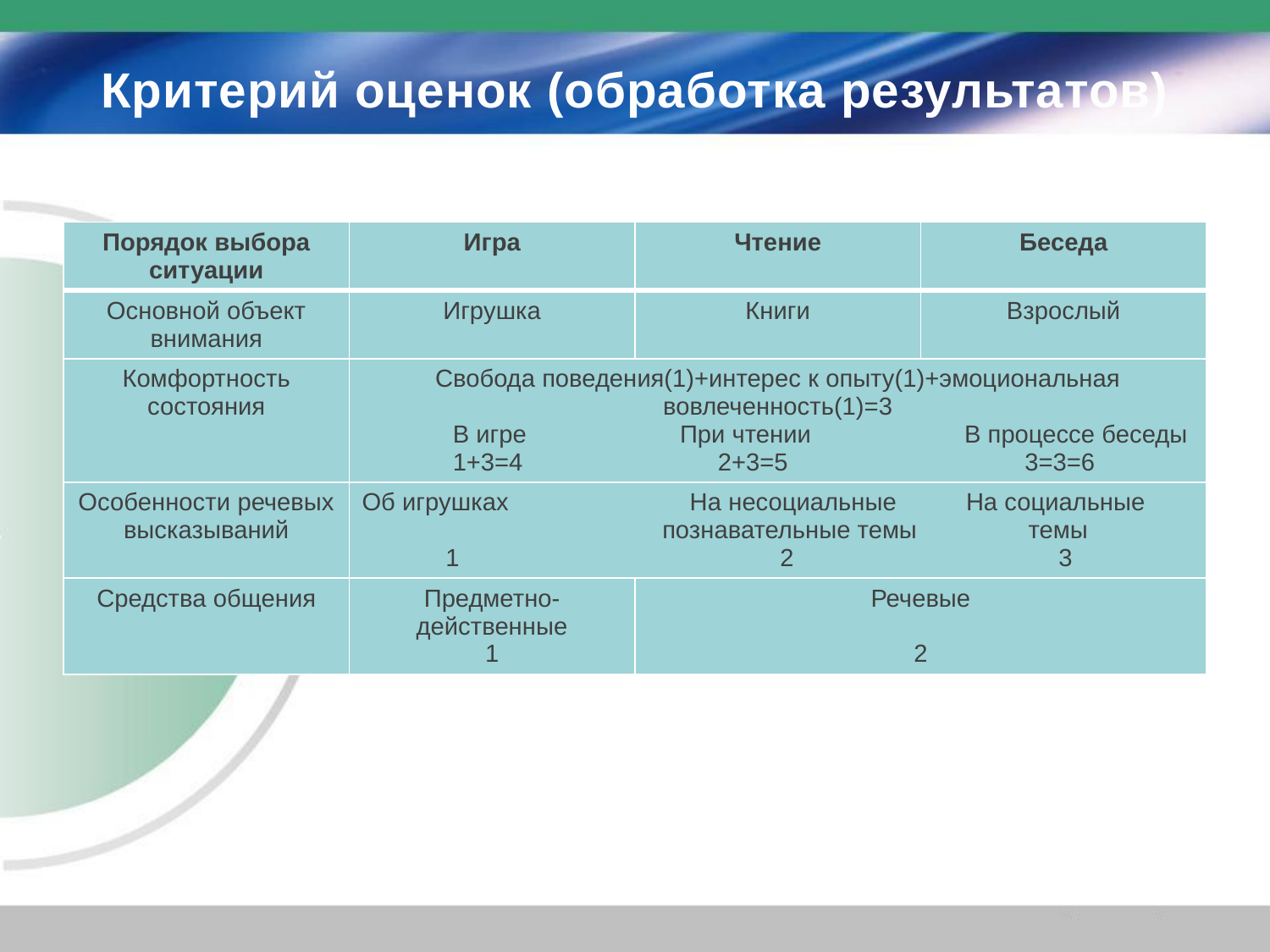

# Критерий оценок (обработка результатов)
| Порядок выбора ситуации | Игра | Чтение | Беседа |
| --- | --- | --- | --- |
| Основной объект внимания | Игрушка | Книги | Взрослый |
| Комфортность состояния | Свобода поведения(1)+интерес к опыту(1)+эмоциональная вовлеченность(1)=3 В игре При чтении В процессе беседы 1+3=4 2+3=5 3=3=6 |  |  |
| Особенности речевых высказываний | Об игрушках На несоциальные На социальные познавательные темы темы 1 2 3 |  |  |
| Средства общения | Предметно- действенные 1 | Речевые 2 |  |